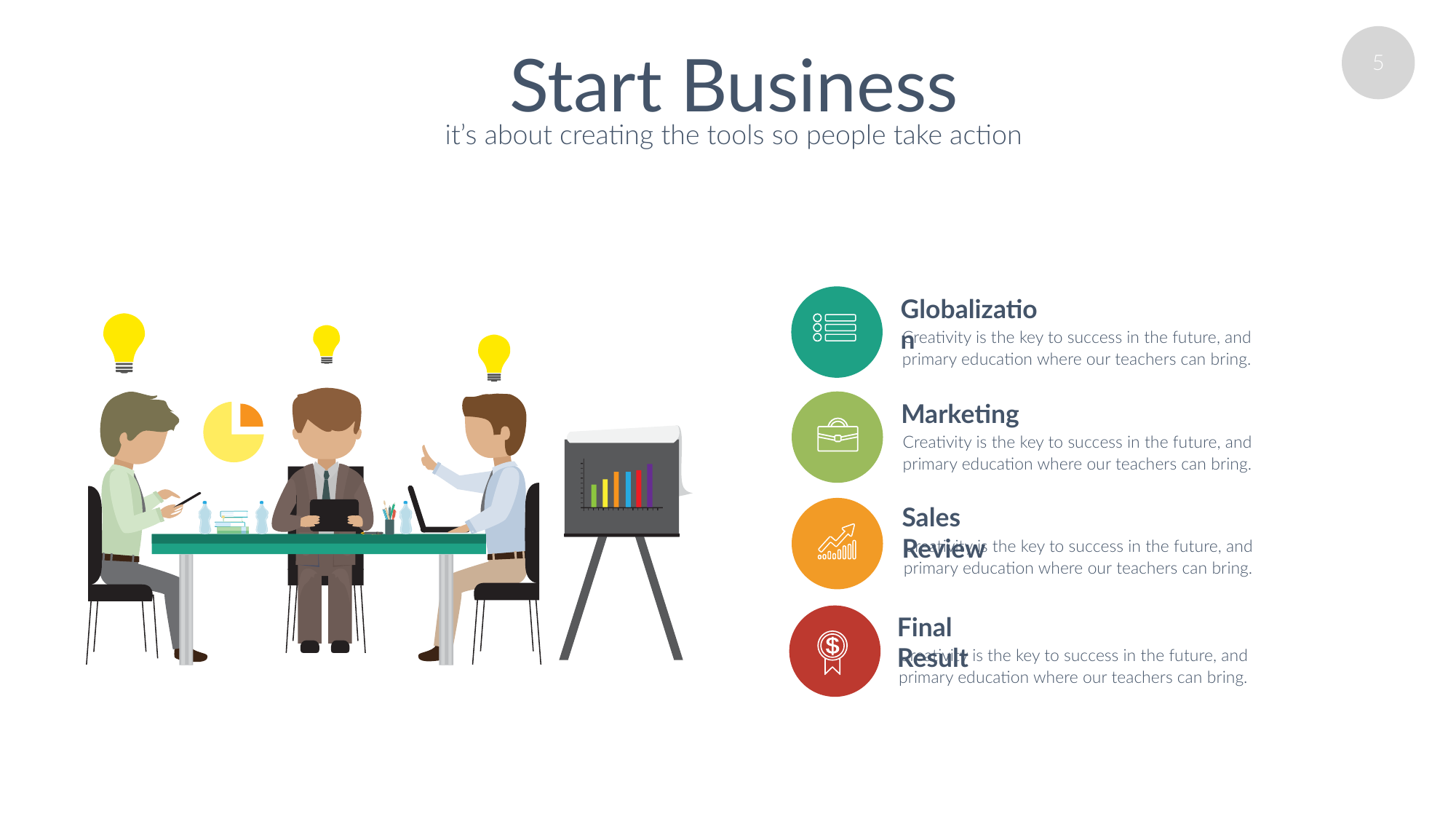

# Start Business
it’s about creating the tools so people take action

Globalization

Creativity is the key to success in the future, and primary education where our teachers can bring.
Marketing

Creativity is the key to success in the future, and primary education where our teachers can bring.
Sales Review

Creativity is the key to success in the future, and primary education where our teachers can bring.
Final Result

Creativity is the key to success in the future, and primary education where our teachers can bring.